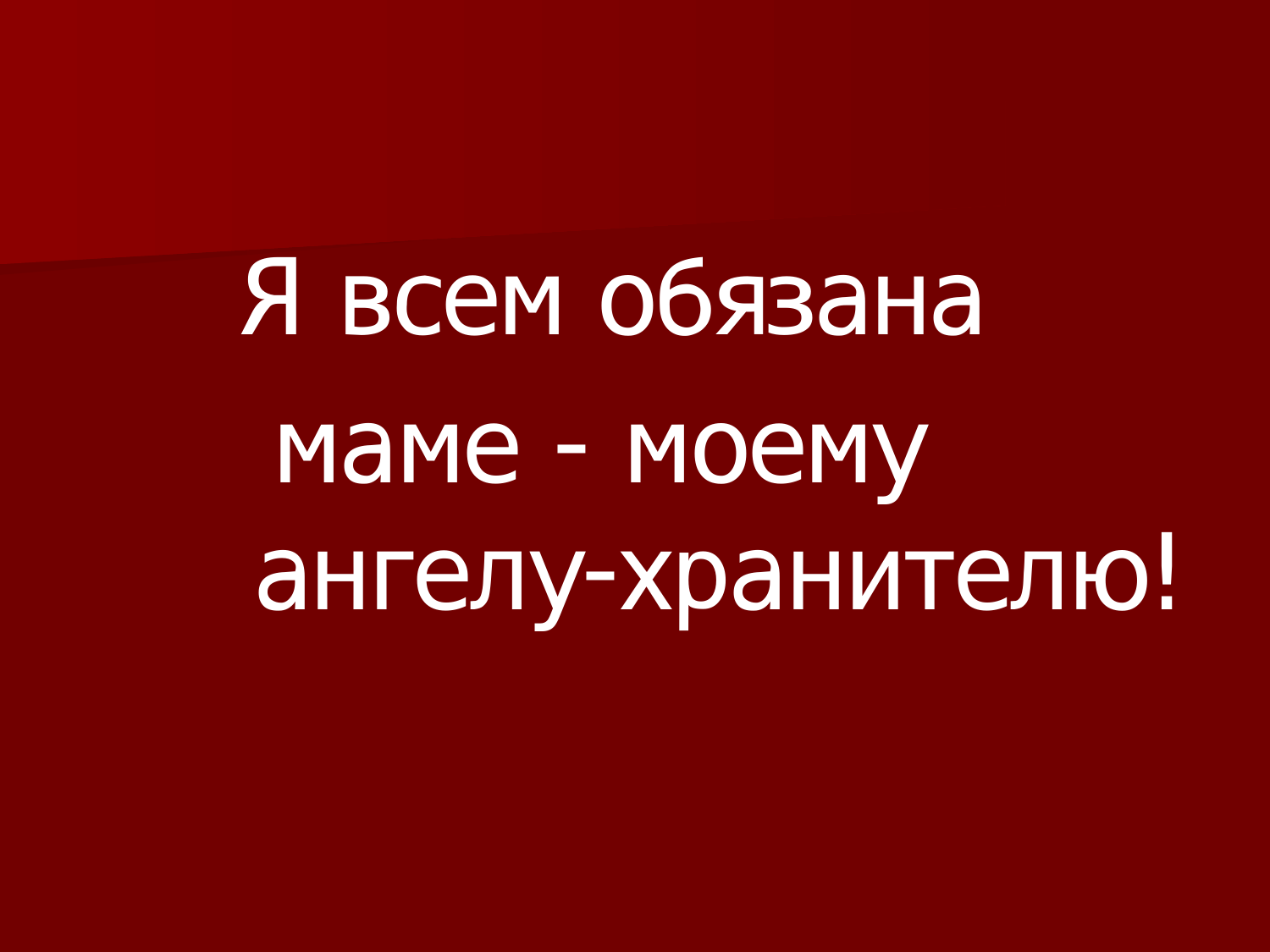

#
     Я всем обязана
      маме - моему             ангелу-хранителю!